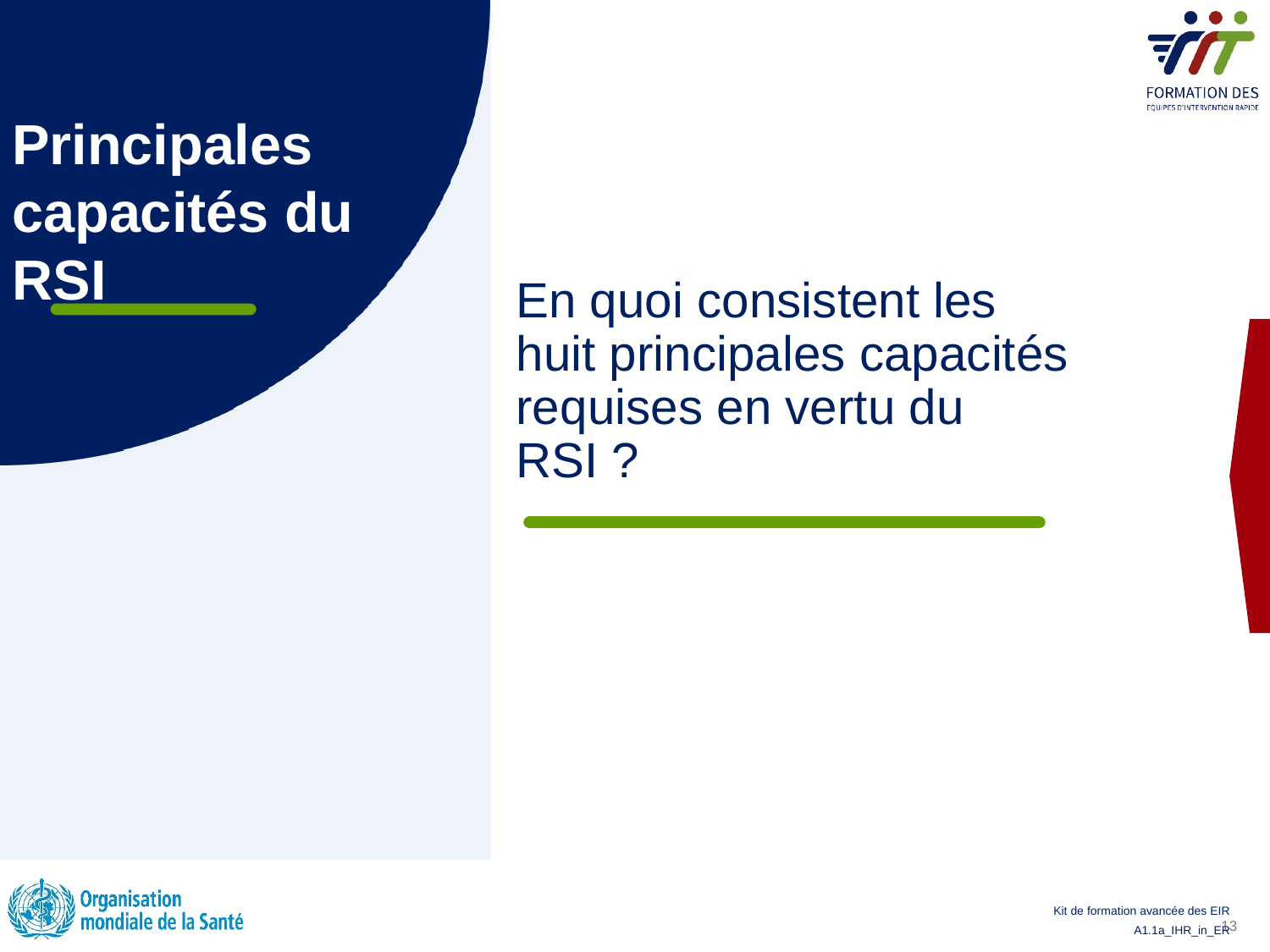

Principales capacités du RSI

# En quoi consistent les huit principales capacités requises en vertu du RSI ?